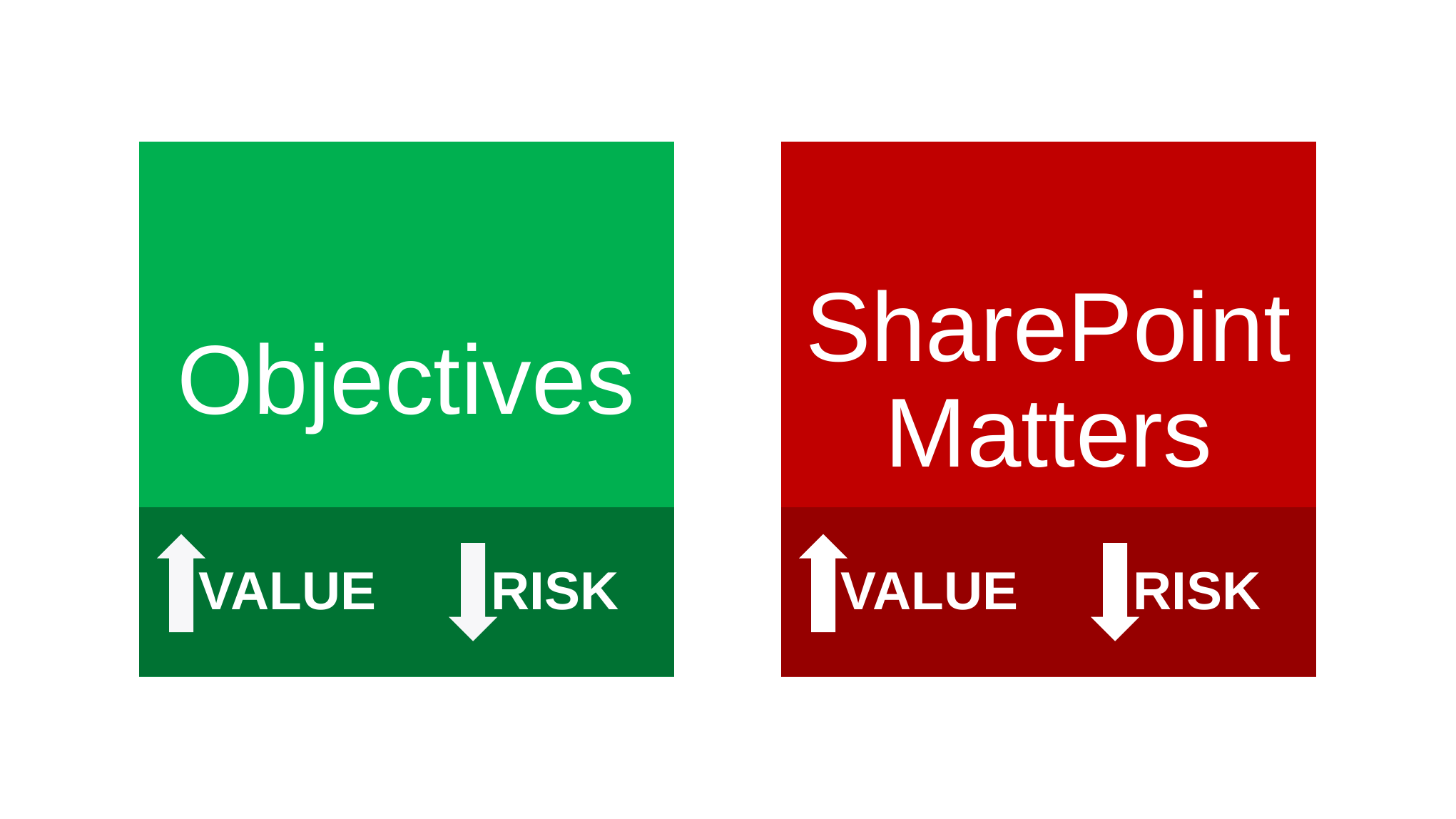

Objectives
SharePoint Matters
  VALUE

  RISK

  VALUE

  RISK